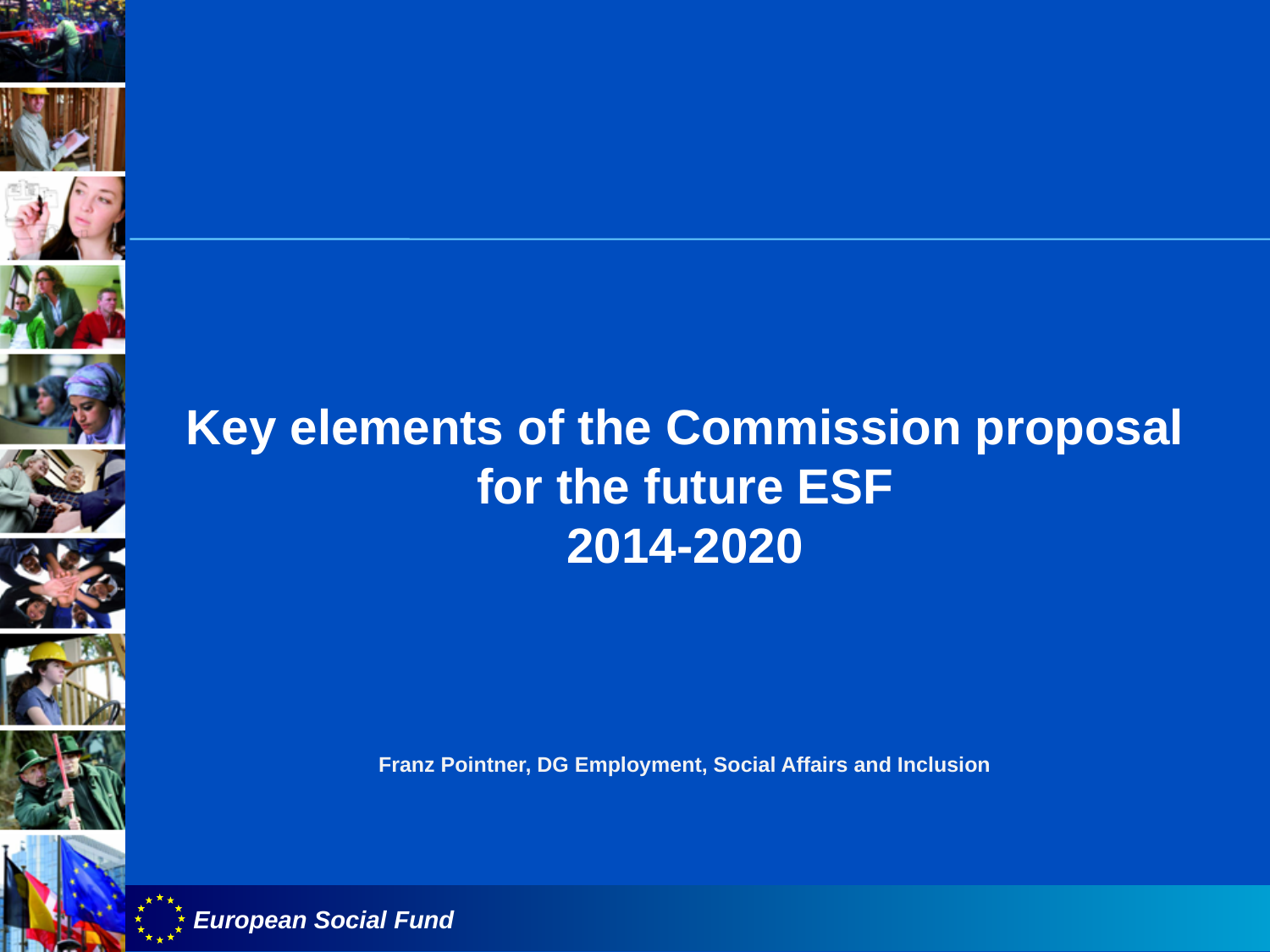

Key elements of the Commission proposal for the future ESF
2014-2020
Franz Pointner, DG Employment, Social Affairs and Inclusion